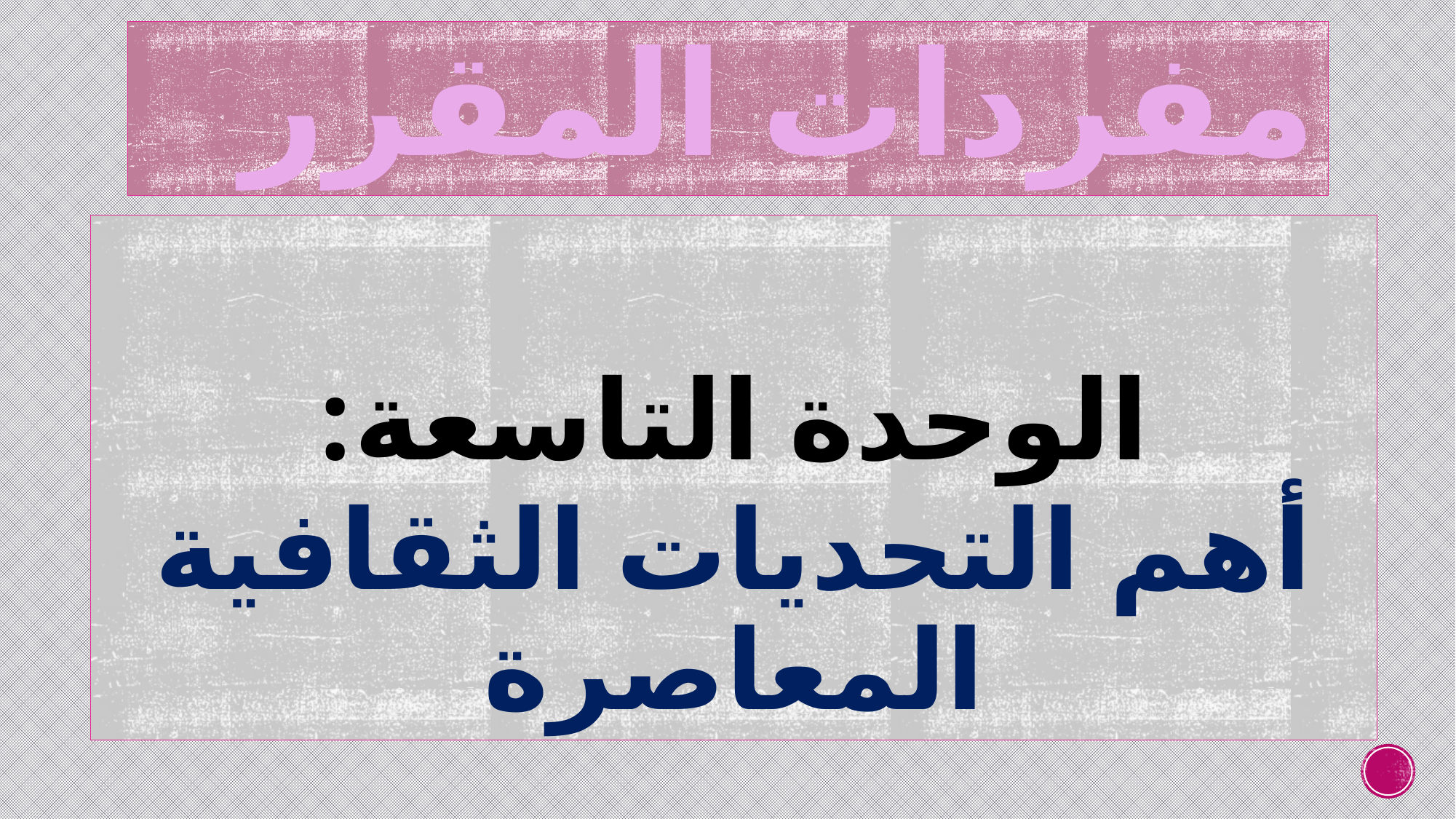

# مفردات المقرر

الوحدة التاسعة:
أهم التحديات الثقافية المعاصرة